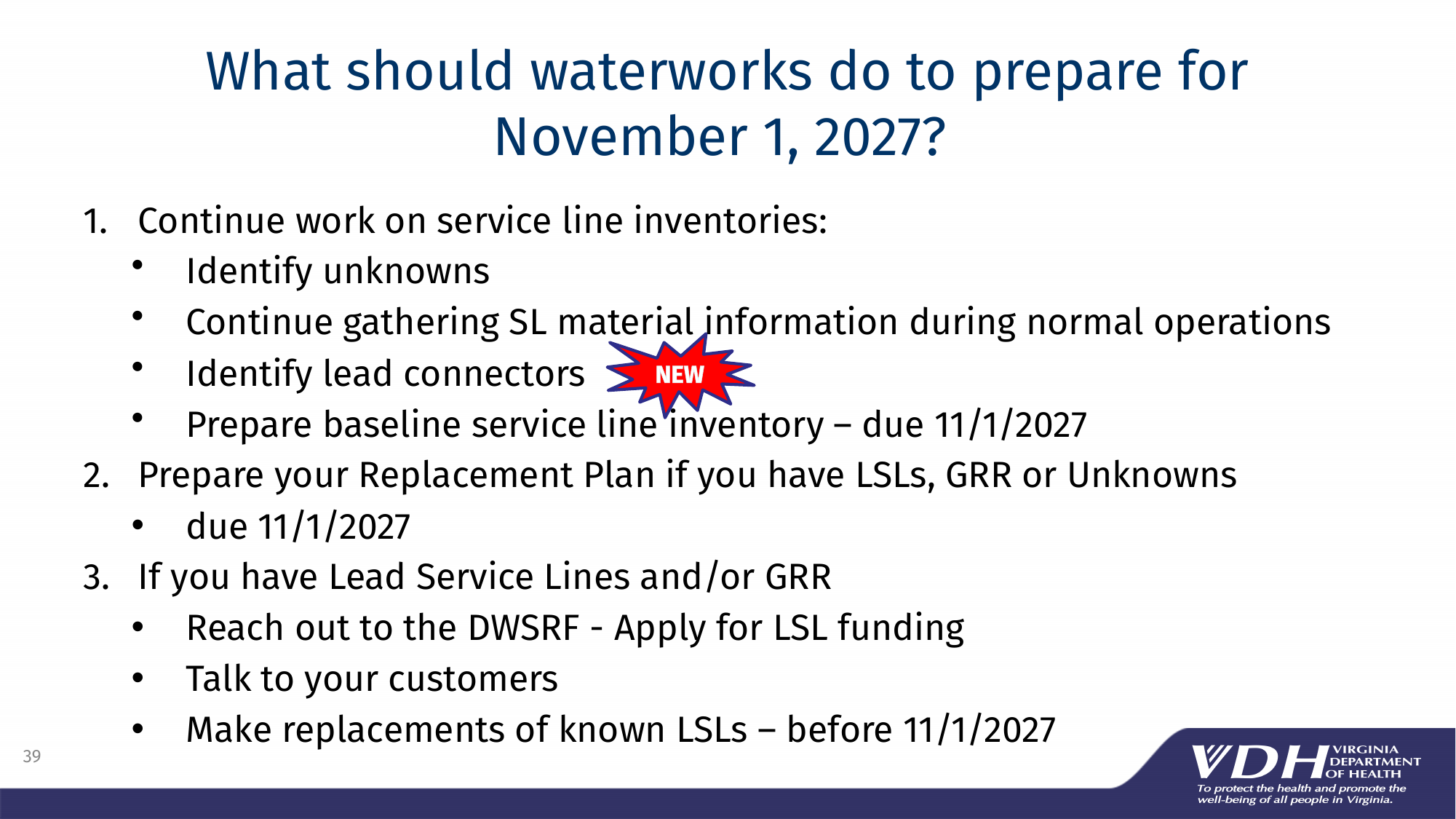

# What should waterworks do to prepare for November 1, 2027?
Continue work on service line inventories:
Identify unknowns
Continue gathering SL material information during normal operations
Identify lead connectors
Prepare baseline service line inventory – due 11/1/2027
Prepare your Replacement Plan if you have LSLs, GRR or Unknowns
due 11/1/2027
If you have Lead Service Lines and/or GRR
Reach out to the DWSRF - Apply for LSL funding
Talk to your customers
Make replacements of known LSLs – before 11/1/2027

NEW
39